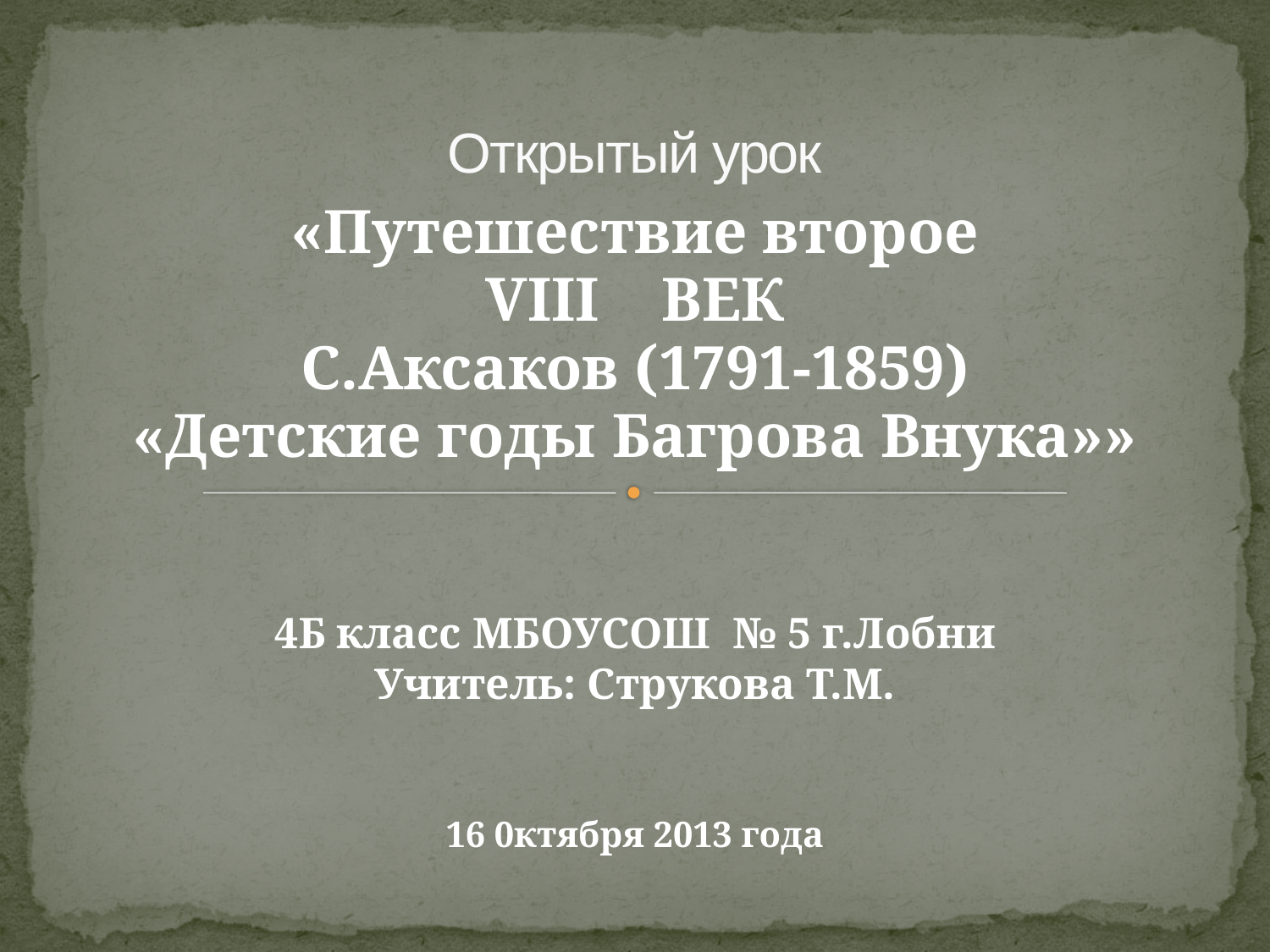

Открытый урок
«Путешествие второе
VIII    ВЕК
С.Аксаков (1791-1859)
«Детские годы Багрова Внука»»

4Б класс МБОУСОШ  № 5 г.Лобни
Учитель: Струкова Т.М.

16 0ктября 2013 года